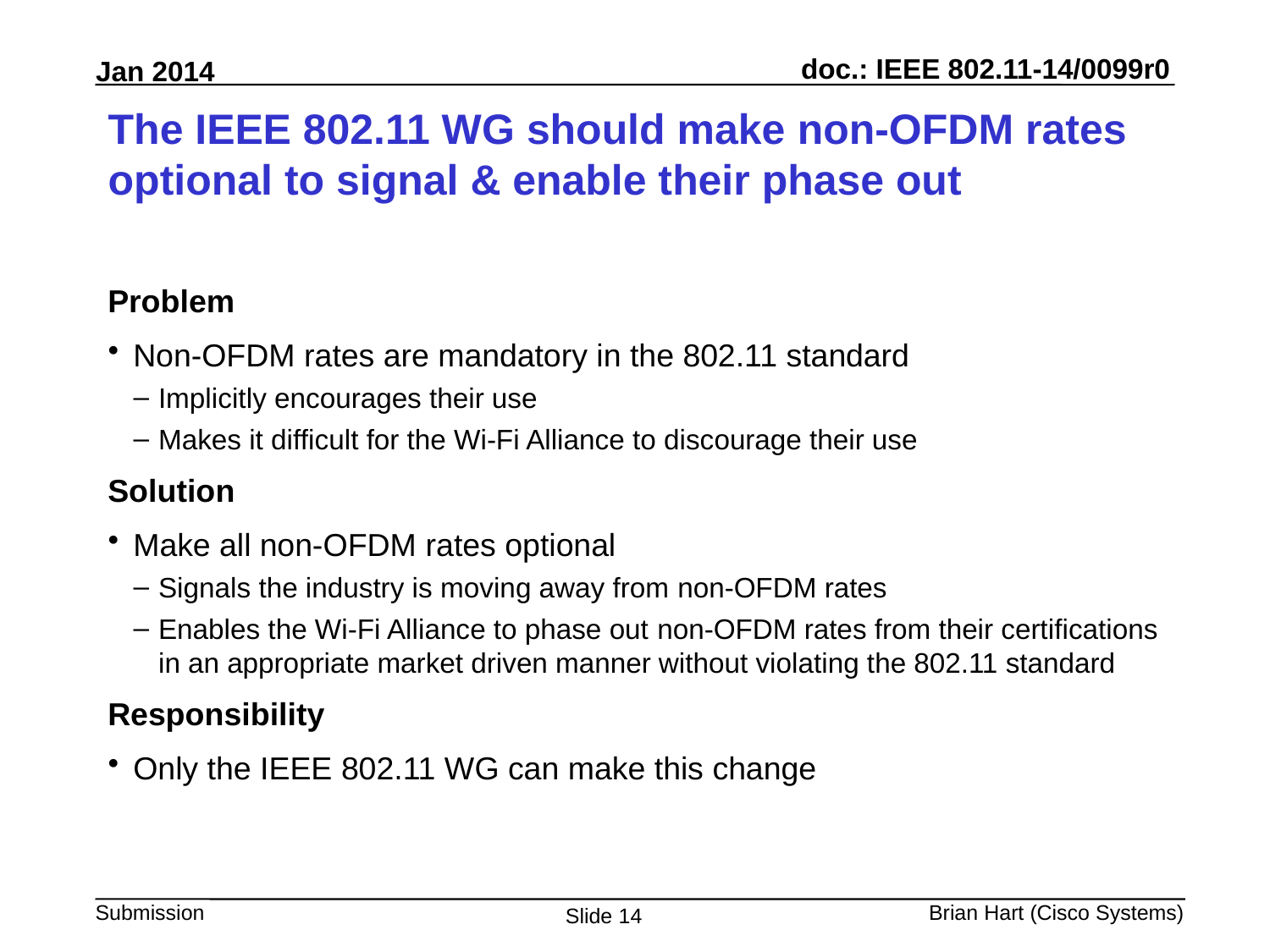

# The IEEE 802.11 WG should make non-OFDM rates optional to signal & enable their phase out
Problem
Non-OFDM rates are mandatory in the 802.11 standard
Implicitly encourages their use
Makes it difficult for the Wi-Fi Alliance to discourage their use
Solution
Make all non-OFDM rates optional
Signals the industry is moving away from non-OFDM rates
Enables the Wi-Fi Alliance to phase out non-OFDM rates from their certifications in an appropriate market driven manner without violating the 802.11 standard
Responsibility
Only the IEEE 802.11 WG can make this change